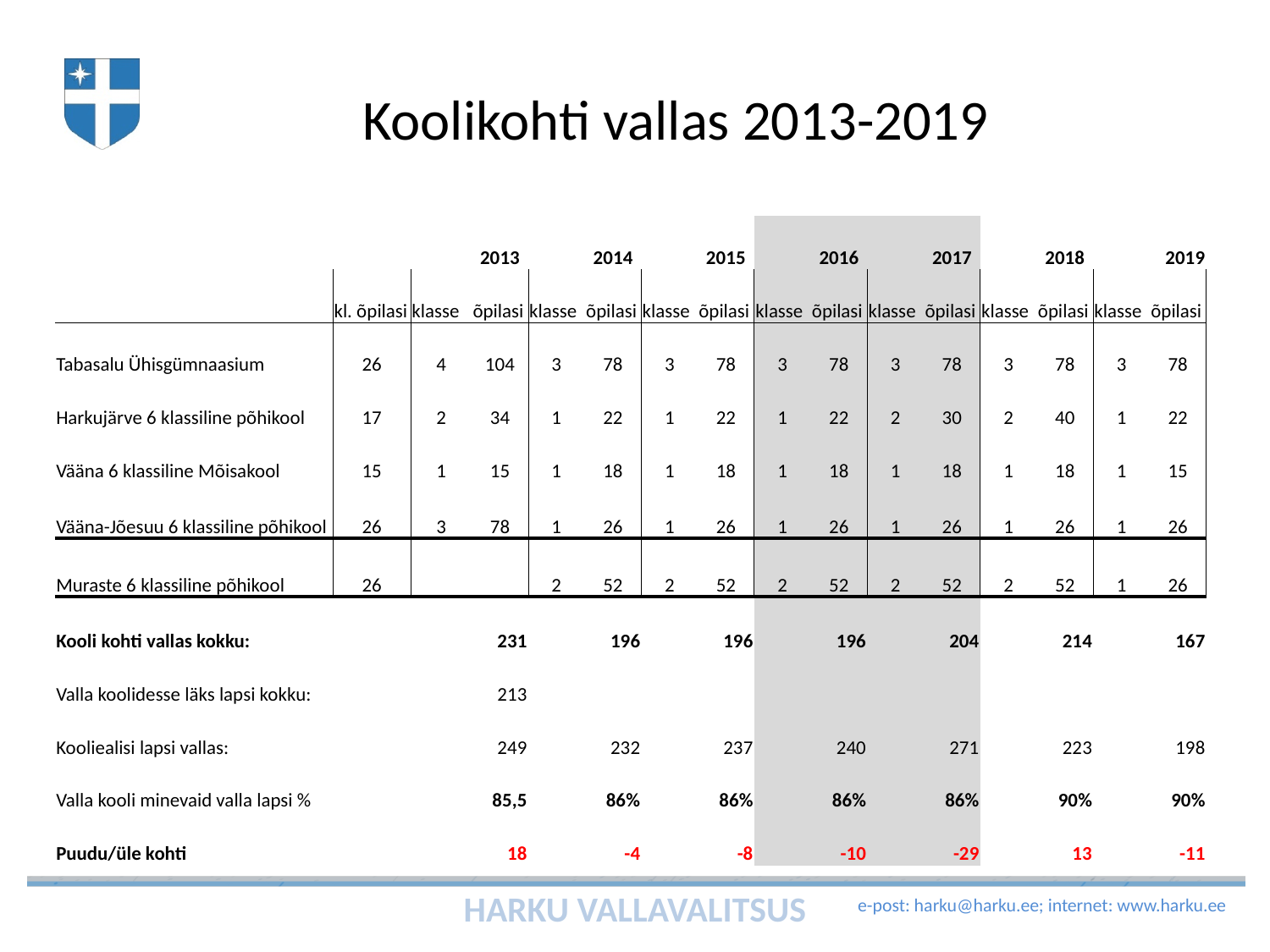

# Koolikohti vallas 2013-2019
|  |  |  | 2013 |  | 2014 |  | 2015 |  | 2016 |  | 2017 |  | 2018 |  | 2019 |
| --- | --- | --- | --- | --- | --- | --- | --- | --- | --- | --- | --- | --- | --- | --- | --- |
|  | kl. õpilasi | klasse | õpilasi | klasse | õpilasi | klasse | õpilasi | klasse | õpilasi | klasse | õpilasi | klasse | õpilasi | klasse | õpilasi |
| Tabasalu Ühisgümnaasium | 26 | 4 | 104 | 3 | 78 | 3 | 78 | 3 | 78 | 3 | 78 | 3 | 78 | 3 | 78 |
| Harkujärve 6 klassiline põhikool | 17 | 2 | 34 | 1 | 22 | 1 | 22 | 1 | 22 | 2 | 30 | 2 | 40 | 1 | 22 |
| Vääna 6 klassiline Mõisakool | 15 | 1 | 15 | 1 | 18 | 1 | 18 | 1 | 18 | 1 | 18 | 1 | 18 | 1 | 15 |
| Vääna-Jõesuu 6 klassiline põhikool | 26 | 3 | 78 | 1 | 26 | 1 | 26 | 1 | 26 | 1 | 26 | 1 | 26 | 1 | 26 |
| Muraste 6 klassiline põhikool | 26 |  |  | 2 | 52 | 2 | 52 | 2 | 52 | 2 | 52 | 2 | 52 | 1 | 26 |
| Kooli kohti vallas kokku: |  |  | 231 |  | 196 |  | 196 |  | 196 |  | 204 |  | 214 |  | 167 |
| Valla koolidesse läks lapsi kokku: |  |  | 213 |  |  |  |  |  |  |  |  |  |  |  |  |
| Kooliealisi lapsi vallas: |  |  | 249 |  | 232 |  | 237 |  | 240 |  | 271 |  | 223 |  | 198 |
| Valla kooli minevaid valla lapsi % |  |  | 85,5 |  | 86% |  | 86% |  | 86% |  | 86% |  | 90% |  | 90% |
| Puudu/üle kohti |  |  | 18 |  | -4 |  | -8 |  | -10 |  | -29 |  | 13 |  | -11 |
HARKU VALLAVALITSUS